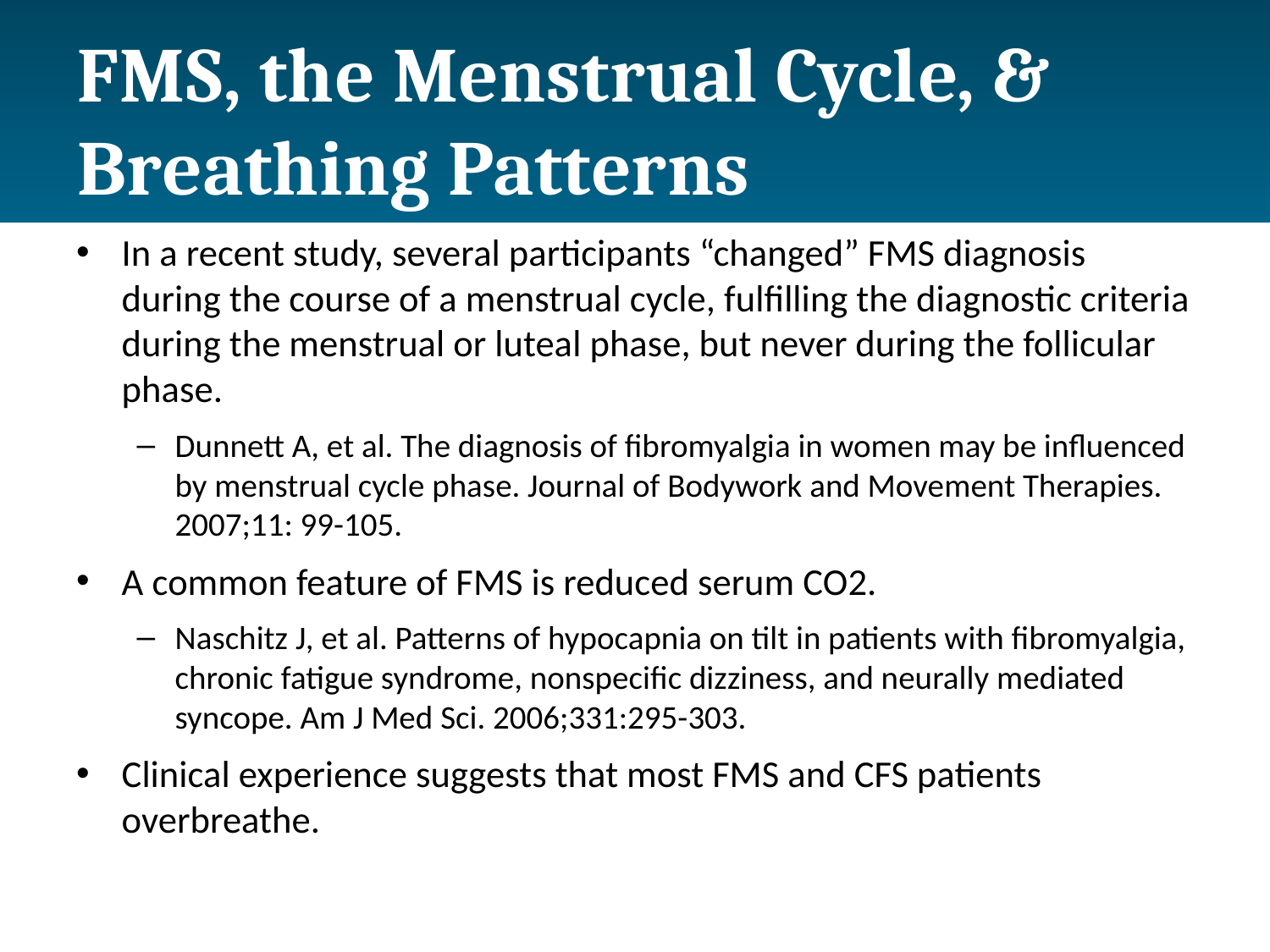

# FMS, the Menstrual Cycle, & Breathing Patterns
In a recent study, several participants “changed” FMS diagnosis during the course of a menstrual cycle, fulfilling the diagnostic criteria during the menstrual or luteal phase, but never during the follicular phase.
Dunnett A, et al. The diagnosis of fibromyalgia in women may be influenced by menstrual cycle phase. Journal of Bodywork and Movement Therapies. 2007;11: 99-105.
A common feature of FMS is reduced serum CO2.
Naschitz J, et al. Patterns of hypocapnia on tilt in patients with fibromyalgia, chronic fatigue syndrome, nonspecific dizziness, and neurally mediated syncope. Am J Med Sci. 2006;331:295-303.
Clinical experience suggests that most FMS and CFS patients overbreathe.